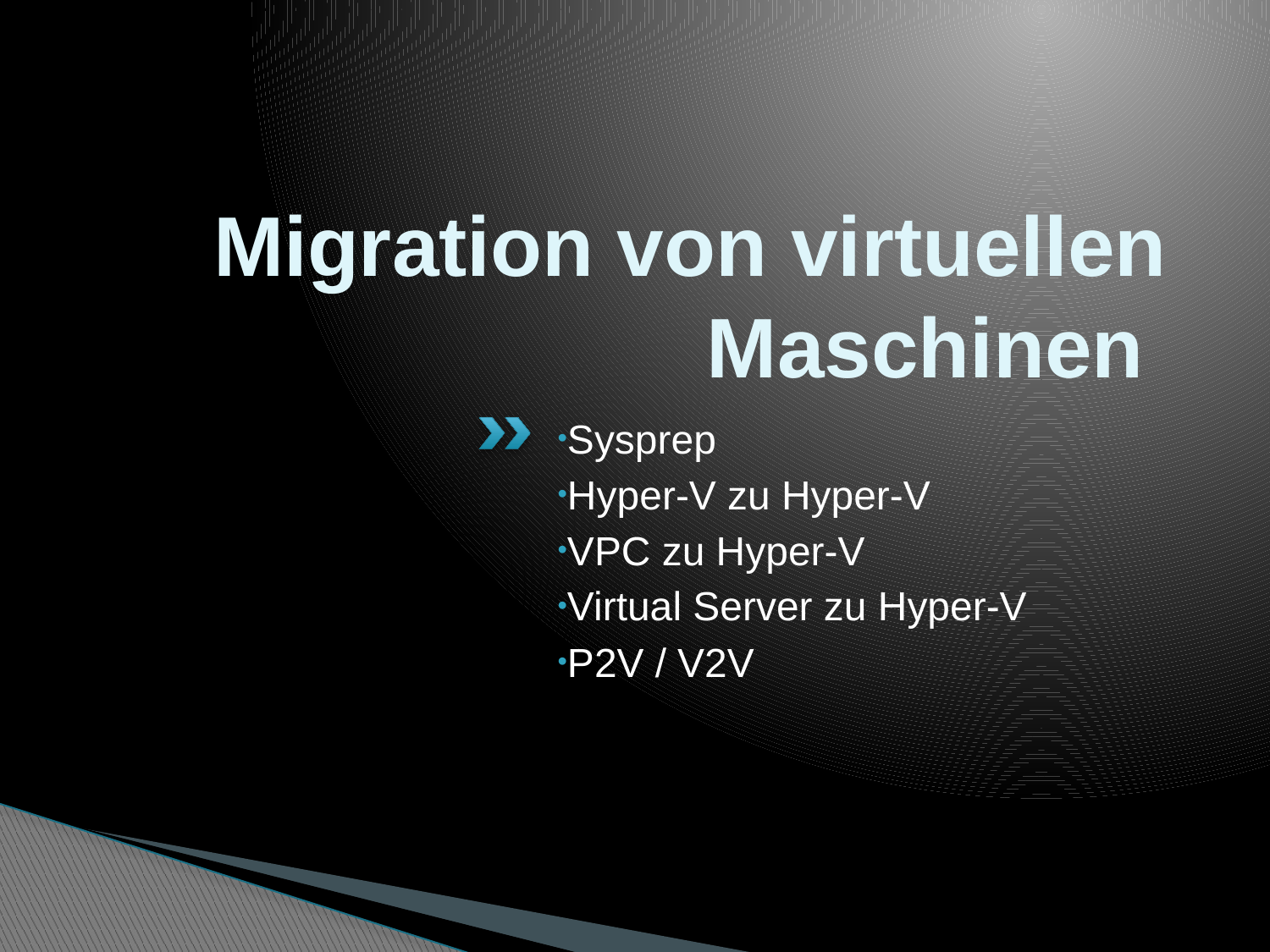

# Migration von virtuellen Maschinen
Sysprep
Hyper-V zu Hyper-V
VPC zu Hyper-V
Virtual Server zu Hyper-V
P2V / V2V